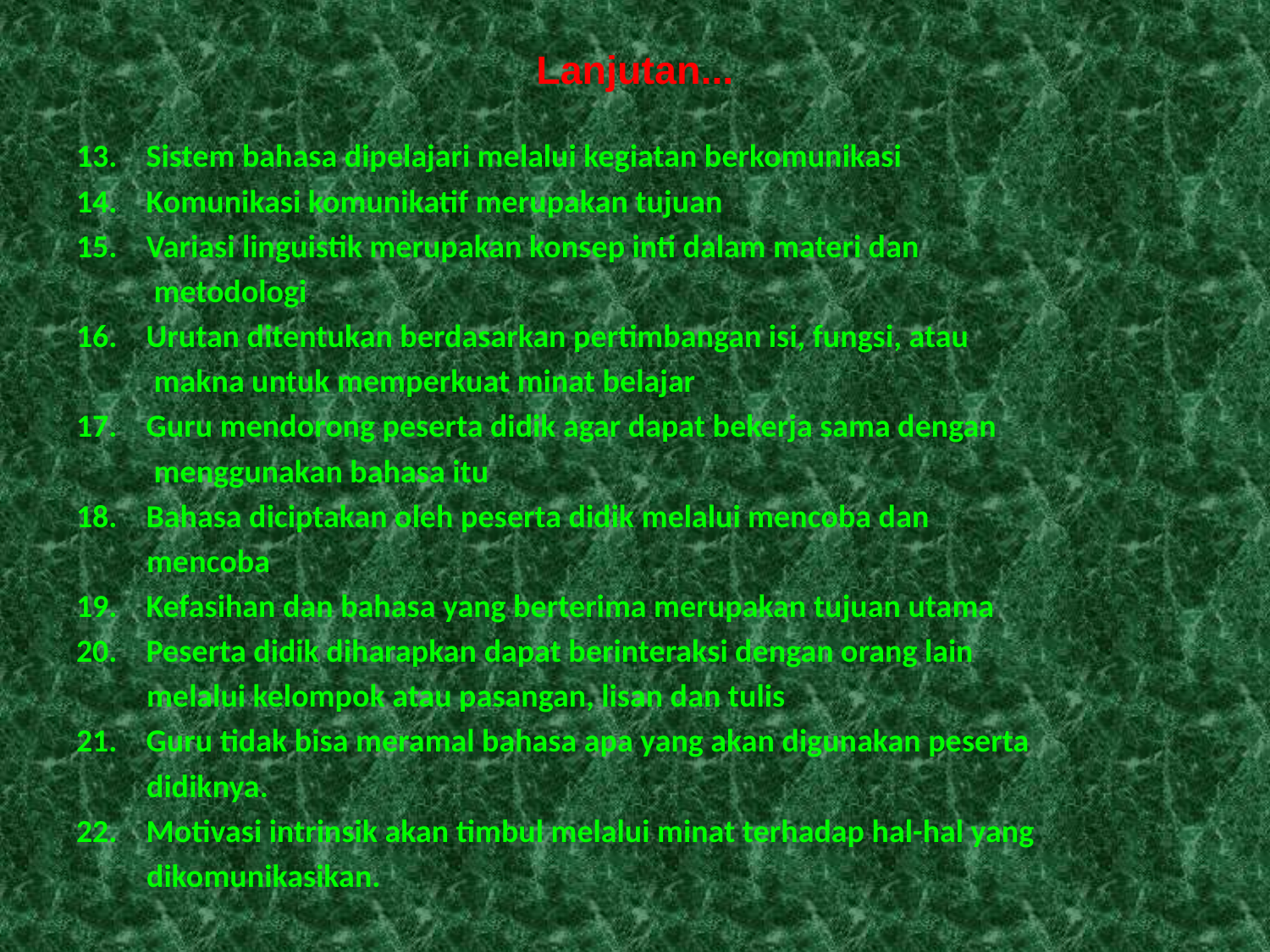

# Lanjutan...
13.    Sistem bahasa dipelajari melalui kegiatan berkomunikasi
14.    Komunikasi komunikatif merupakan tujuan
15.    Variasi linguistik merupakan konsep inti dalam materi dan
	     metodologi
16.    Urutan ditentukan berdasarkan pertimbangan isi, fungsi, atau
	     makna untuk memperkuat minat belajar
17.    Guru mendorong peserta didik agar dapat bekerja sama dengan
	     menggunakan bahasa itu
18.    Bahasa diciptakan oleh peserta didik melalui mencoba dan
	    mencoba
19.    Kefasihan dan bahasa yang berterima merupakan tujuan utama
20.    Peserta didik diharapkan dapat berinteraksi dengan orang lain
	    melalui kelompok atau pasangan, lisan dan tulis
21.    Guru tidak bisa meramal bahasa apa yang akan digunakan peserta
	    didiknya.
22.    Motivasi intrinsik akan timbul melalui minat terhadap hal-hal yang
	    dikomunikasikan.